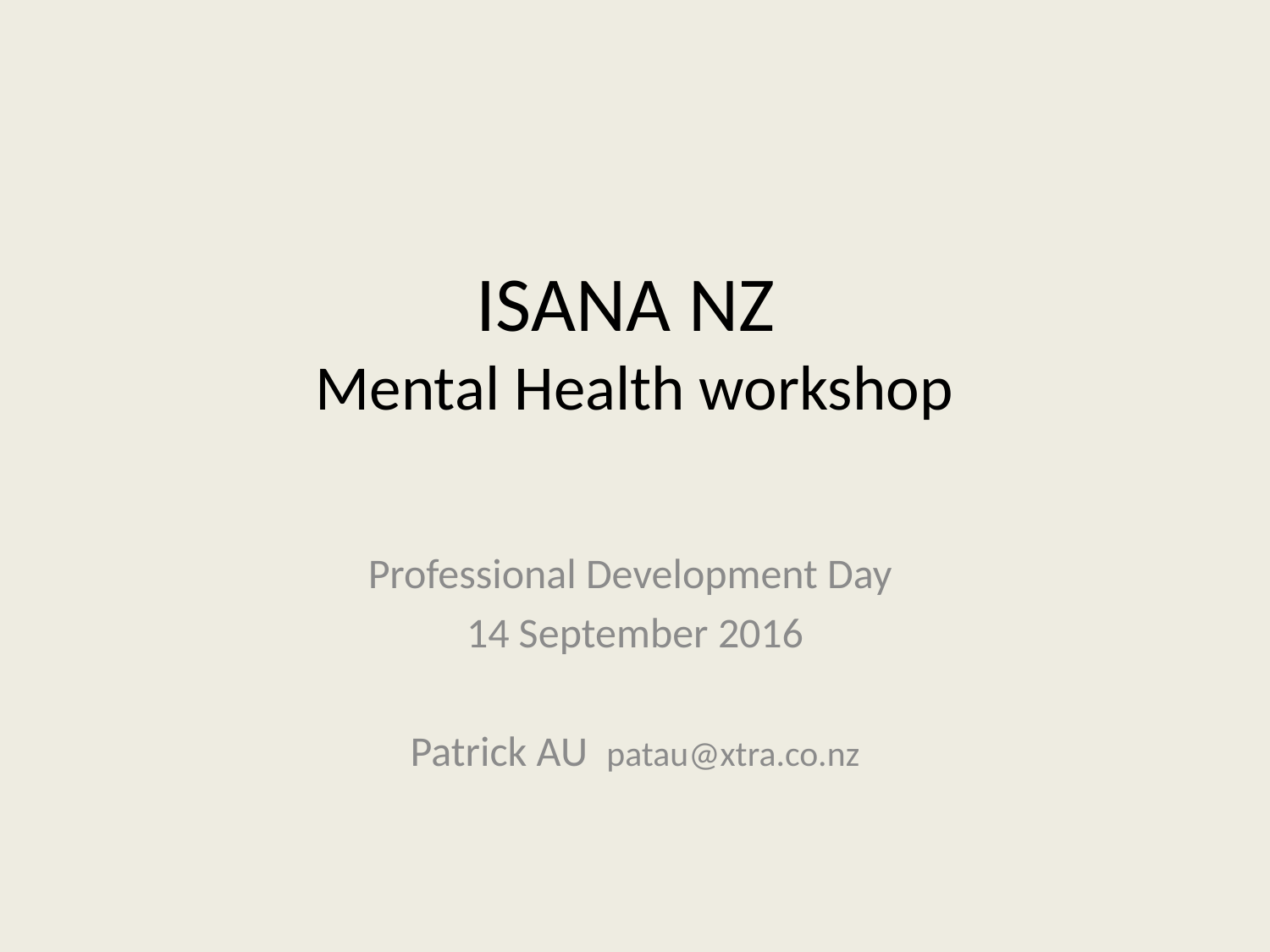

# ISANA NZ Mental Health workshop
Professional Development Day
14 September 2016

Patrick AU  patau@xtra.co.nz